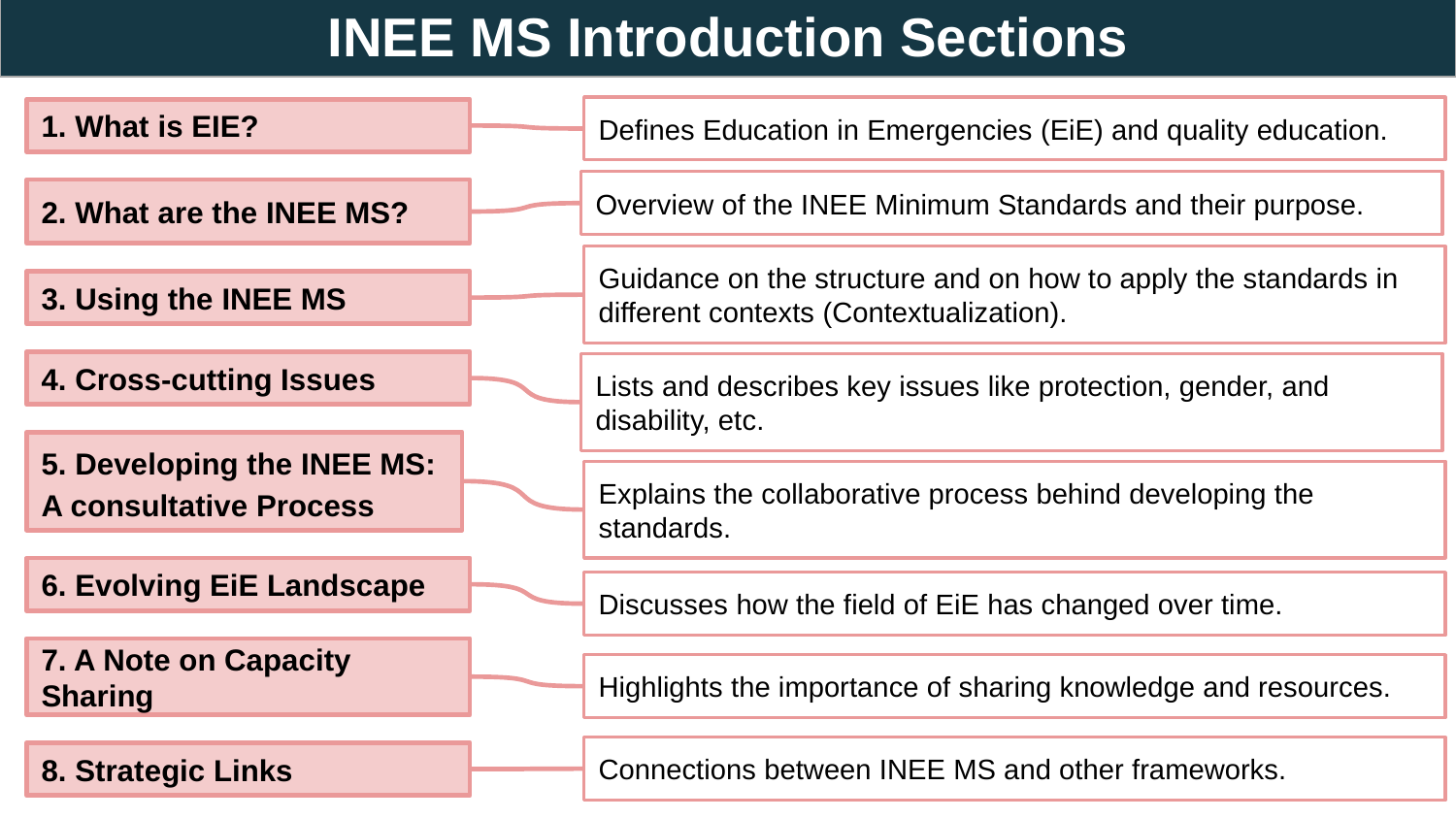

# INEE MS Introduction Sections

Defines Education in Emergencies (EiE) and quality education.
1. What is EIE?
Overview of the INEE Minimum Standards and their purpose.
2. What are the INEE MS?
Guidance on the structure and on how to apply the standards in different contexts (Contextualization).
3. Using the INEE MS
4. Cross-cutting Issues
Lists and describes key issues like protection, gender, and disability, etc.
5. Developing the INEE MS: A consultative Process
Explains the collaborative process behind developing the standards.
6. Evolving EiE Landscape
Discusses how the field of EiE has changed over time.
7. A Note on Capacity Sharing
Highlights the importance of sharing knowledge and resources.
Connections between INEE MS and other frameworks.
8. Strategic Links